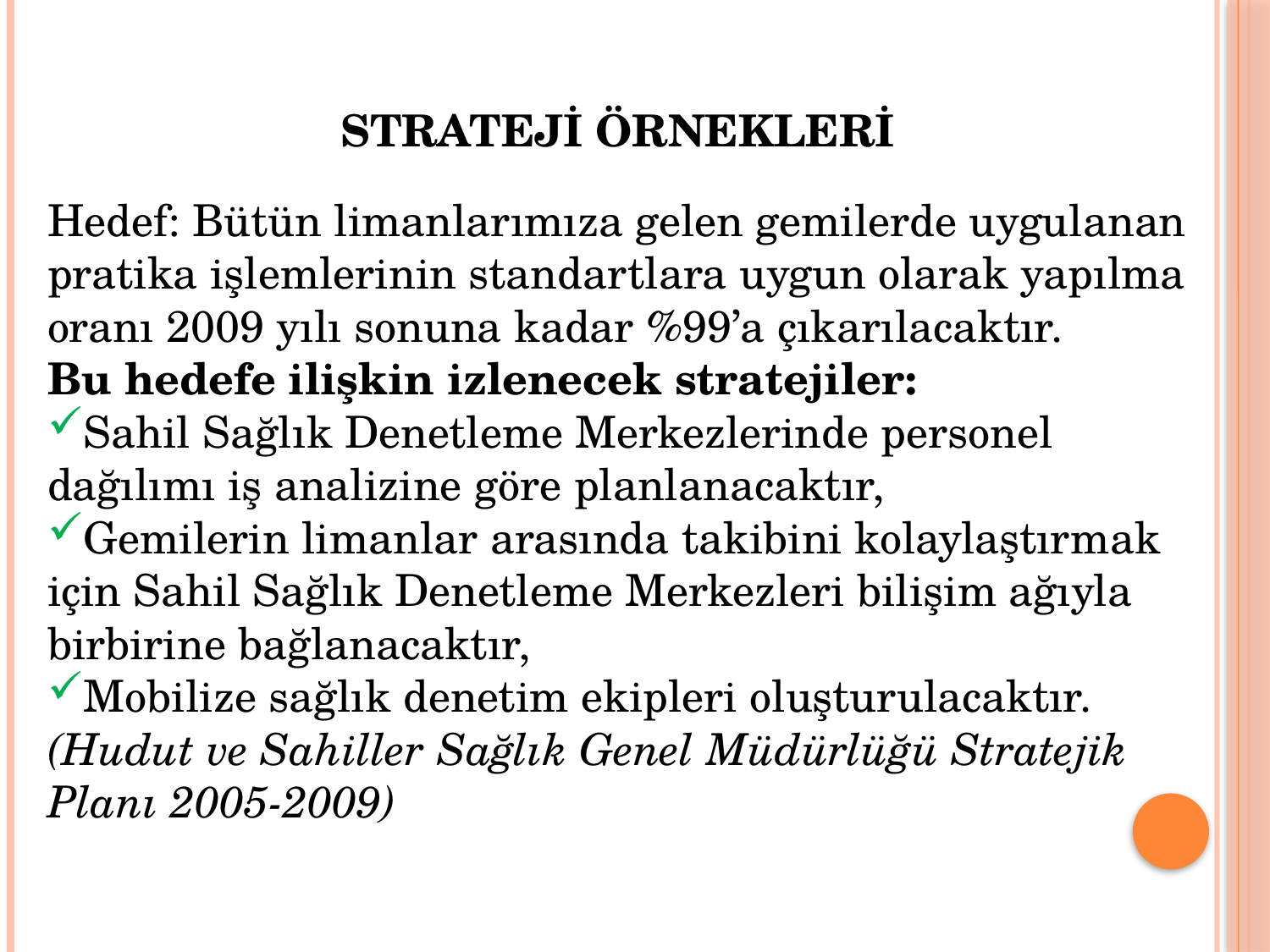

STRATEJİ ÖRNEKLERİ
Hedef: Bütün limanlarımıza gelen gemilerde uygulanan pratika işlemlerinin standartlara uygun olarak yapılma oranı 2009 yılı sonuna kadar %99’a çıkarılacaktır.
Bu hedefe ilişkin izlenecek stratejiler:
Sahil Sağlık Denetleme Merkezlerinde personel dağılımı iş analizine göre planlanacaktır,
Gemilerin limanlar arasında takibini kolaylaştırmak için Sahil Sağlık Denetleme Merkezleri bilişim ağıyla birbirine bağlanacaktır,
Mobilize sağlık denetim ekipleri oluşturulacaktır.
(Hudut ve Sahiller Sağlık Genel Müdürlüğü Stratejik Planı 2005-2009)